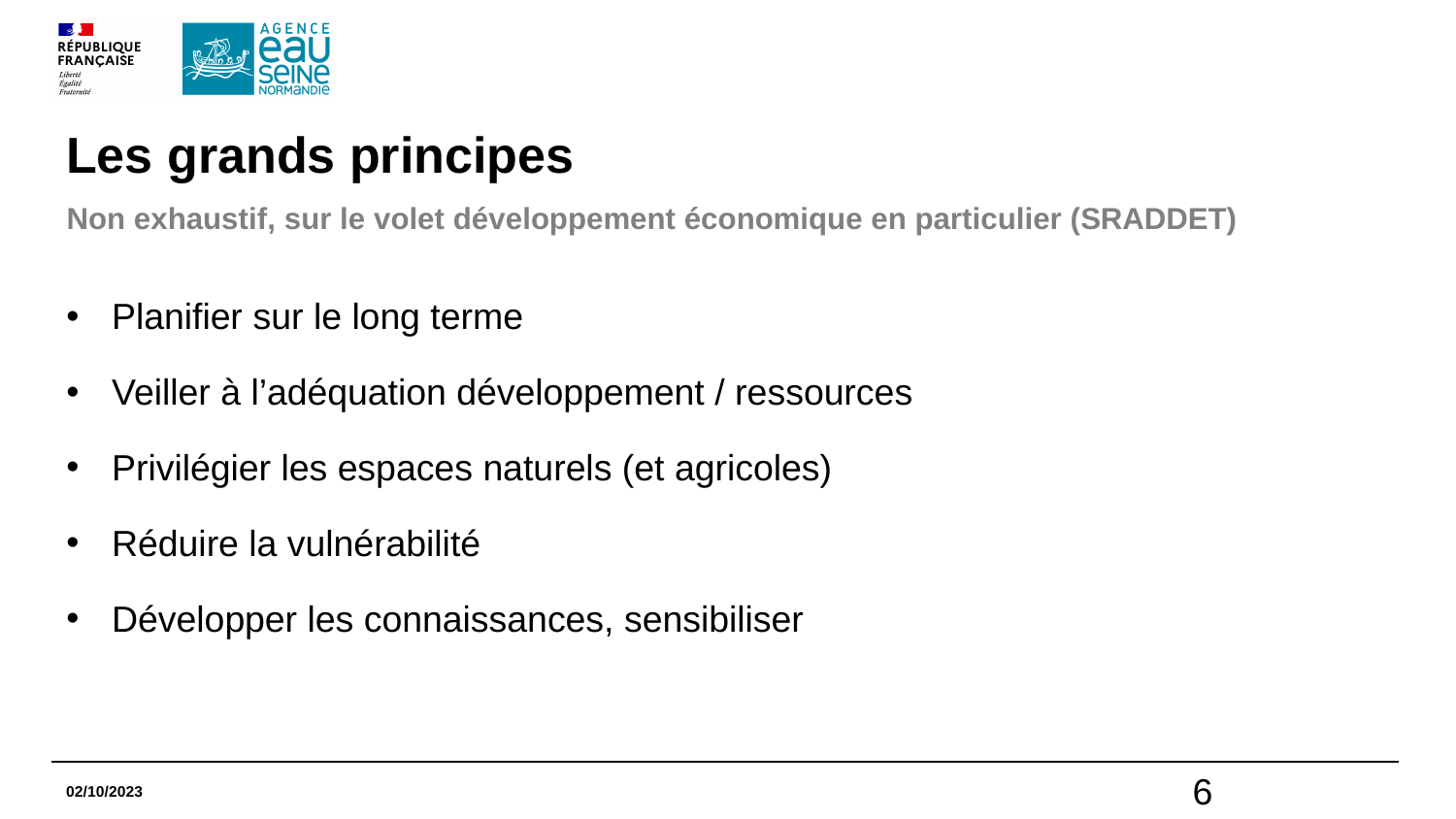

# Les grands principes
Non exhaustif, sur le volet développement économique en particulier (SRADDET)
Planifier sur le long terme
Veiller à l’adéquation développement / ressources
Privilégier les espaces naturels (et agricoles)
Réduire la vulnérabilité
Développer les connaissances, sensibiliser
6
02/10/2023